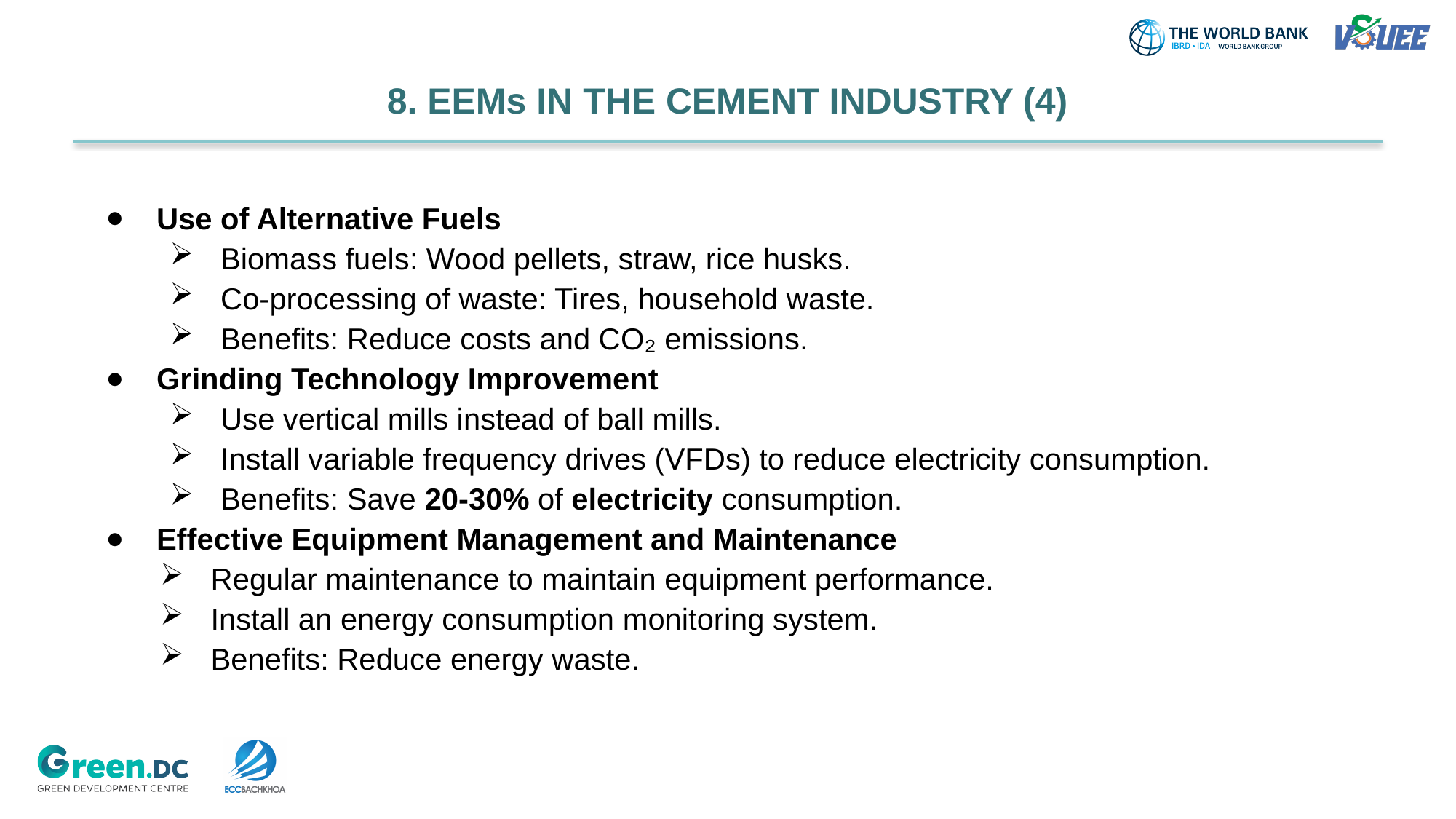

# 8. EEMs IN THE CEMENT INDUSTRY (4)
Use of Alternative Fuels
Biomass fuels: Wood pellets, straw, rice husks.
Co-processing of waste: Tires, household waste.
Benefits: Reduce costs and CO₂ emissions.
Grinding Technology Improvement
Use vertical mills instead of ball mills.
Install variable frequency drives (VFDs) to reduce electricity consumption.
Benefits: Save 20-30% of electricity consumption.
Effective Equipment Management and Maintenance
Regular maintenance to maintain equipment performance.
Install an energy consumption monitoring system.
Benefits: Reduce energy waste.